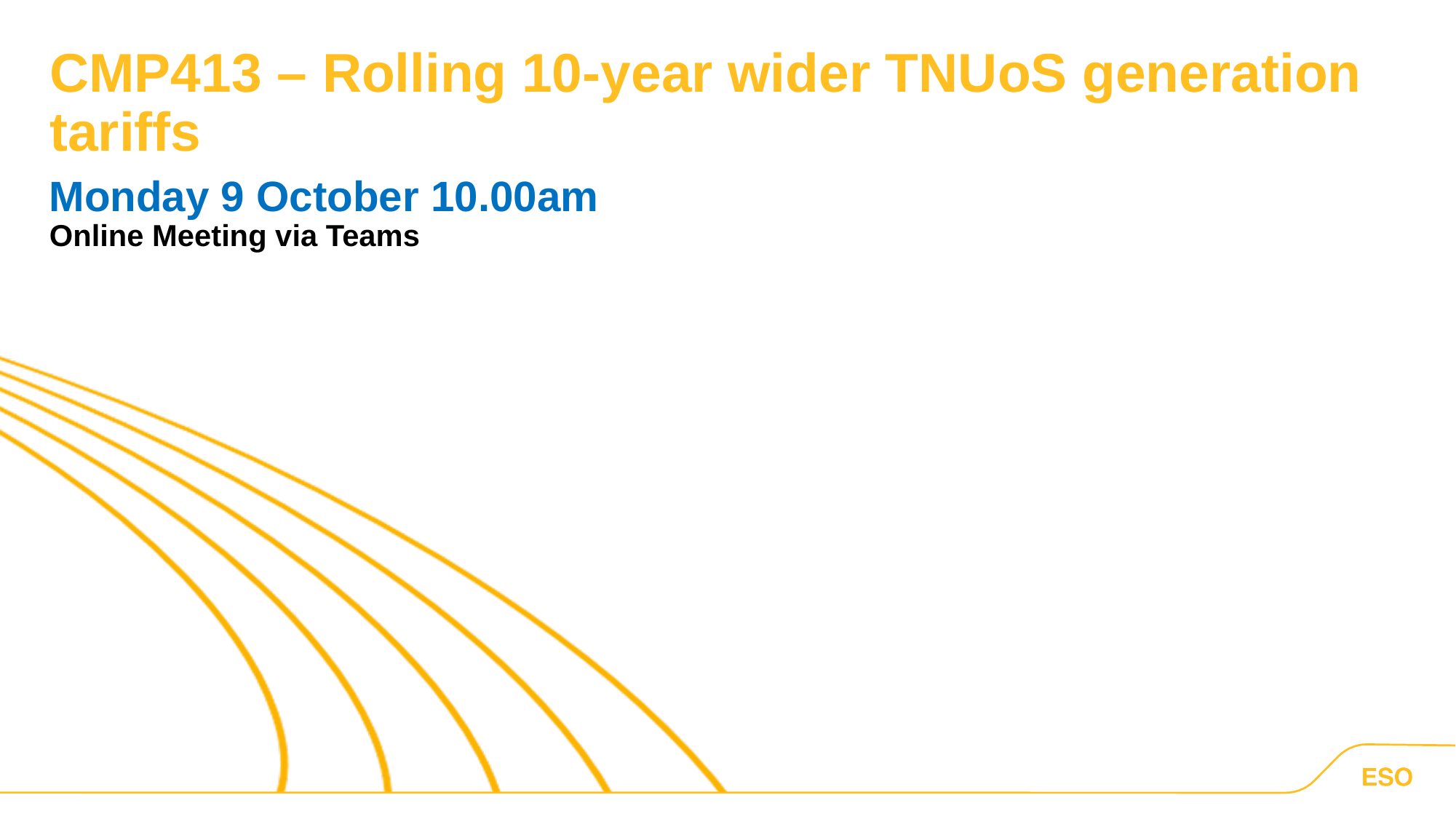

CMP413 – Rolling 10-year wider TNUoS generation tariffs
# Monday 9 October 10.00am
Online Meeting via Teams